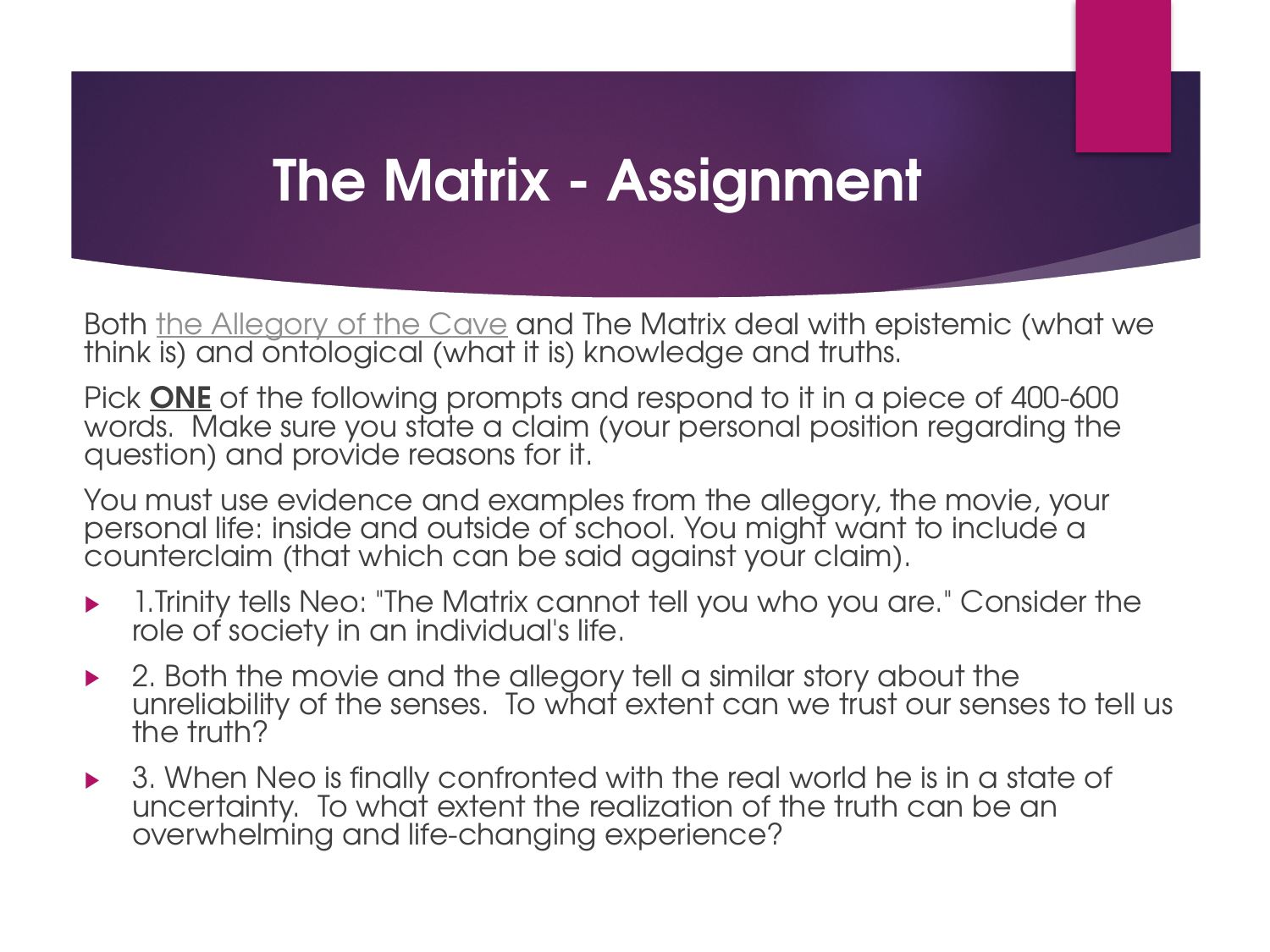

# The Matrix - Assignment
Both the Allegory of the Cave and The Matrix deal with epistemic (what we think is) and ontological (what it is) knowledge and truths.
Pick ONE of the following prompts and respond to it in a piece of 400-600 words.  Make sure you state a claim (your personal position regarding the question) and provide reasons for it.
You must use evidence and examples from the allegory, the movie, your personal life: inside and outside of school. You might want to include a counterclaim (that which can be said against your claim).
1.Trinity tells Neo: "The Matrix cannot tell you who you are." Consider the role of society in an individual's life.
2. Both the movie and the allegory tell a similar story about the unreliability of the senses.  To what extent can we trust our senses to tell us the truth?
3. When Neo is finally confronted with the real world he is in a state of uncertainty.  To what extent the realization of the truth can be an overwhelming and life-changing experience?